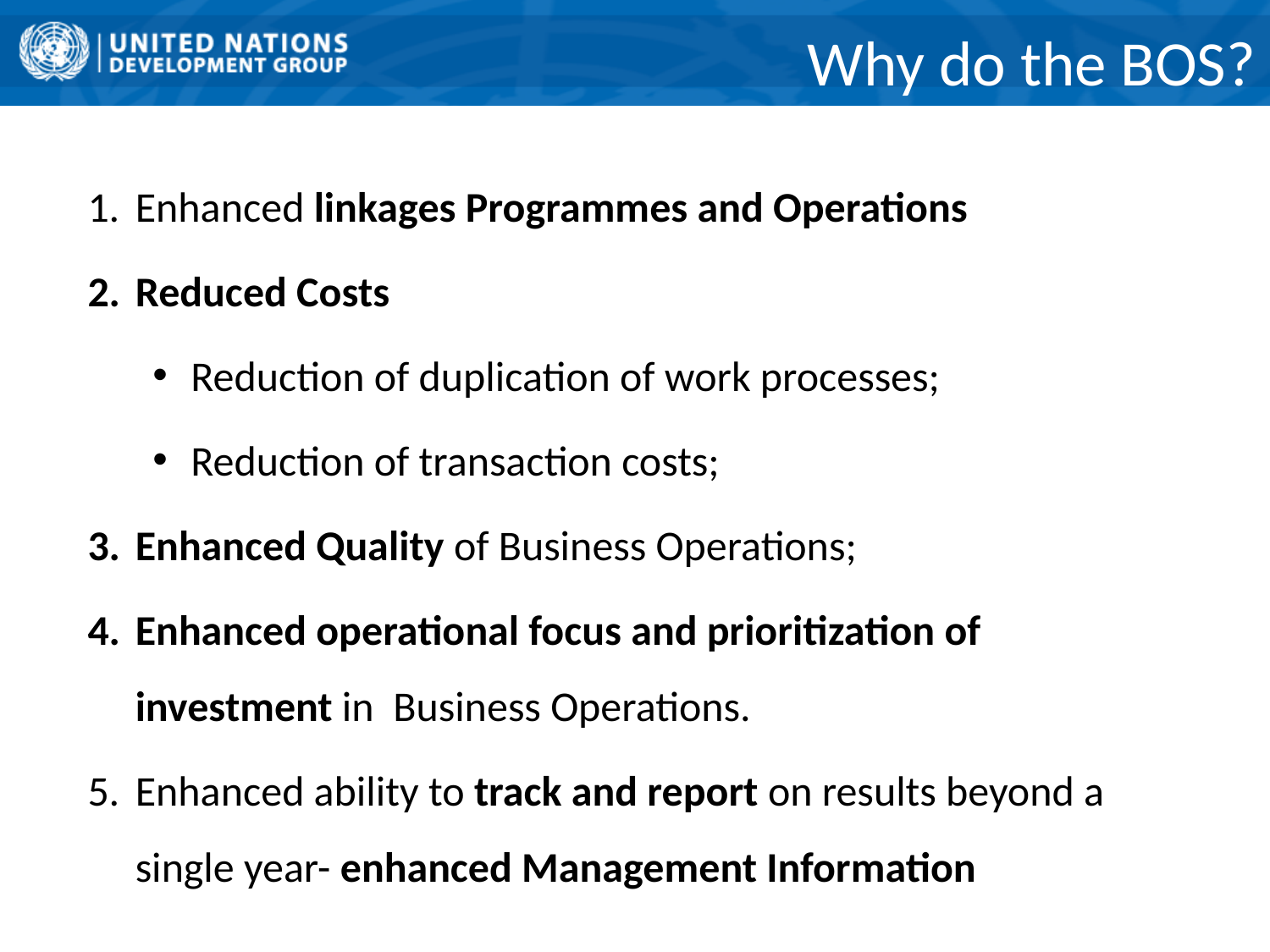

# Why do the BOS?
Enhanced linkages Programmes and Operations
Reduced Costs
Reduction of duplication of work processes;
Reduction of transaction costs;
Enhanced Quality of Business Operations;
Enhanced operational focus and prioritization of investment in  Business Operations.
Enhanced ability to track and report on results beyond a single year- enhanced Management Information